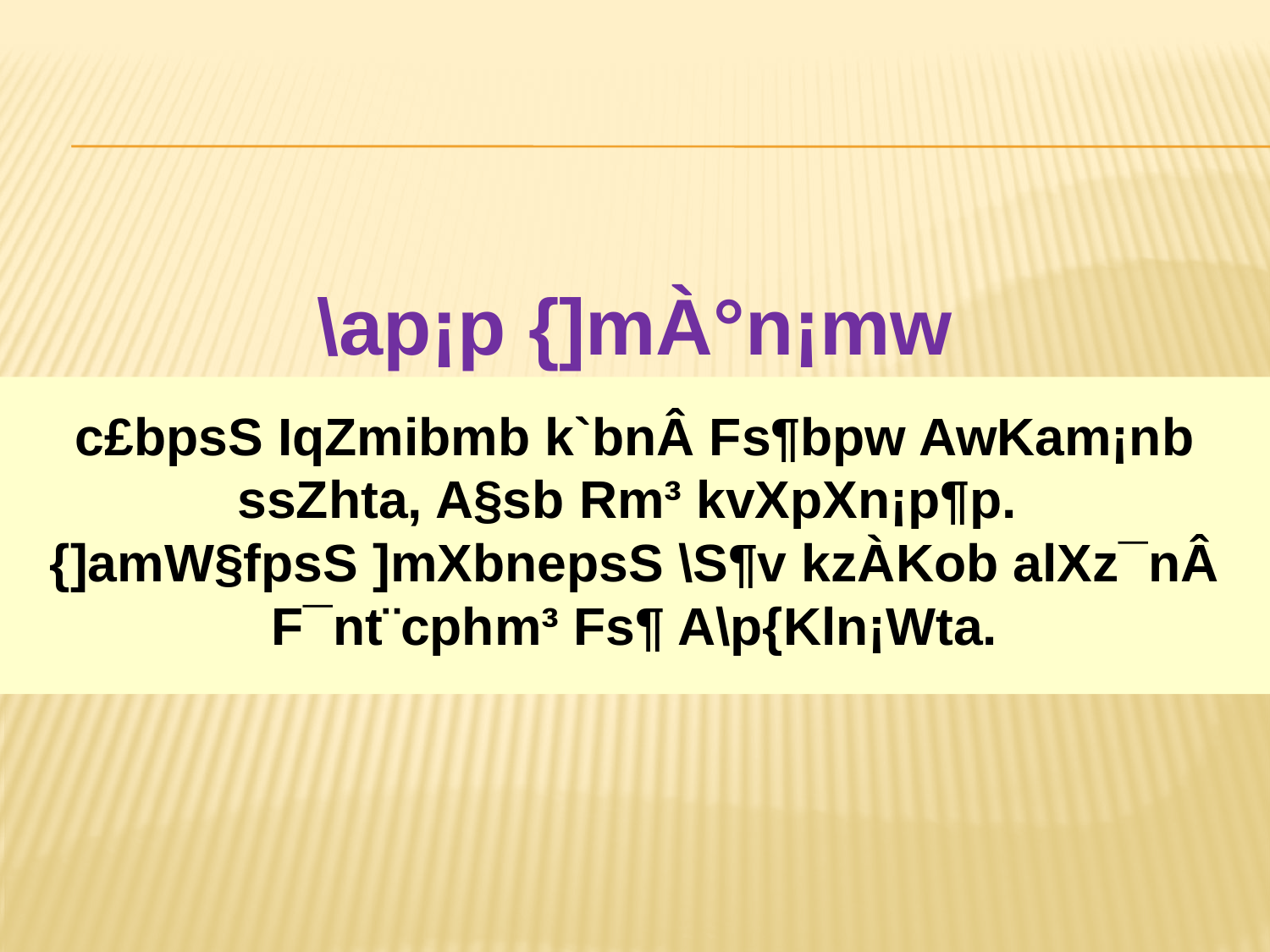

\ap¡p {]mÀ°n¡mw

c£bpsS IqZmibmb k`bnÂ Fs¶bpw AwKam¡nb ssZhta, A§sb Rm³ kvXpXn¡p¶p.  {]amW§fpsS ]mXbnepsS \S¶v kzÀKob alXz¯nÂ F¯nt¨cphm³ Fs¶ A\p{Kln¡Wta.